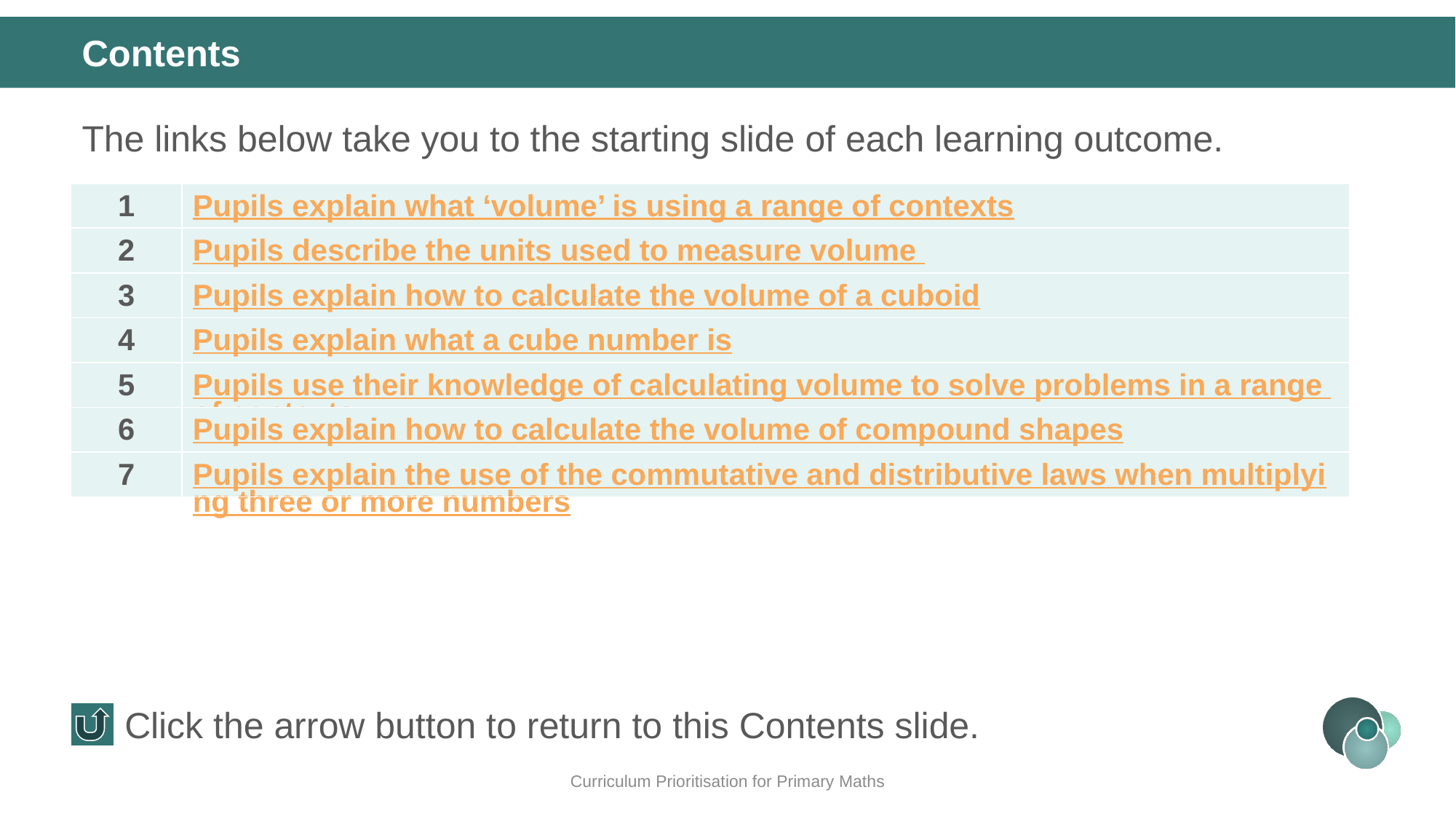

Contents
The links below take you to the starting slide of each learning outcome.
| 1 | Pupils explain what ‘volume’ is using a range of contexts |
| --- | --- |
| 2 | Pupils describe the units used to measure volume |
| 3 | Pupils explain how to calculate the volume of a cuboid |
| 4 | Pupils explain what a cube number is |
| 5 | Pupils use their knowledge of calculating volume to solve problems in a range of contexts |
| 6 | Pupils explain how to calculate the volume of compound shapes |
| 7 | Pupils explain the use of the commutative and distributive laws when multiplying three or more numbers |
Click the arrow button to return to this Contents slide.

Curriculum Prioritisation for Primary Maths